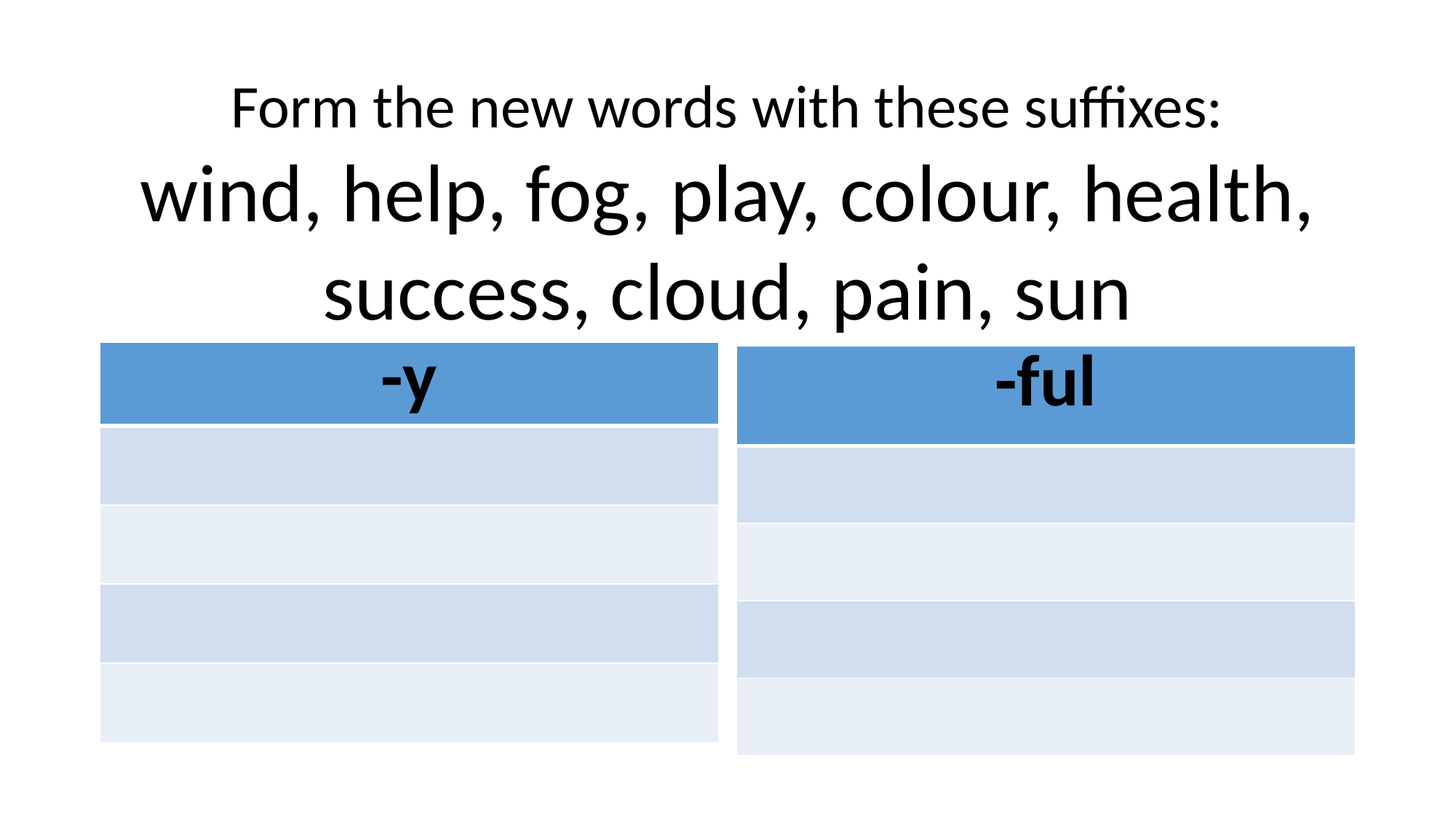

# Form the new words with these suffixes: wind, help, fog, play, colour, health, success, cloud, pain, sun
| -y |
| --- |
|  |
|  |
|  |
|  |
| -ful |
| --- |
|  |
|  |
|  |
|  |